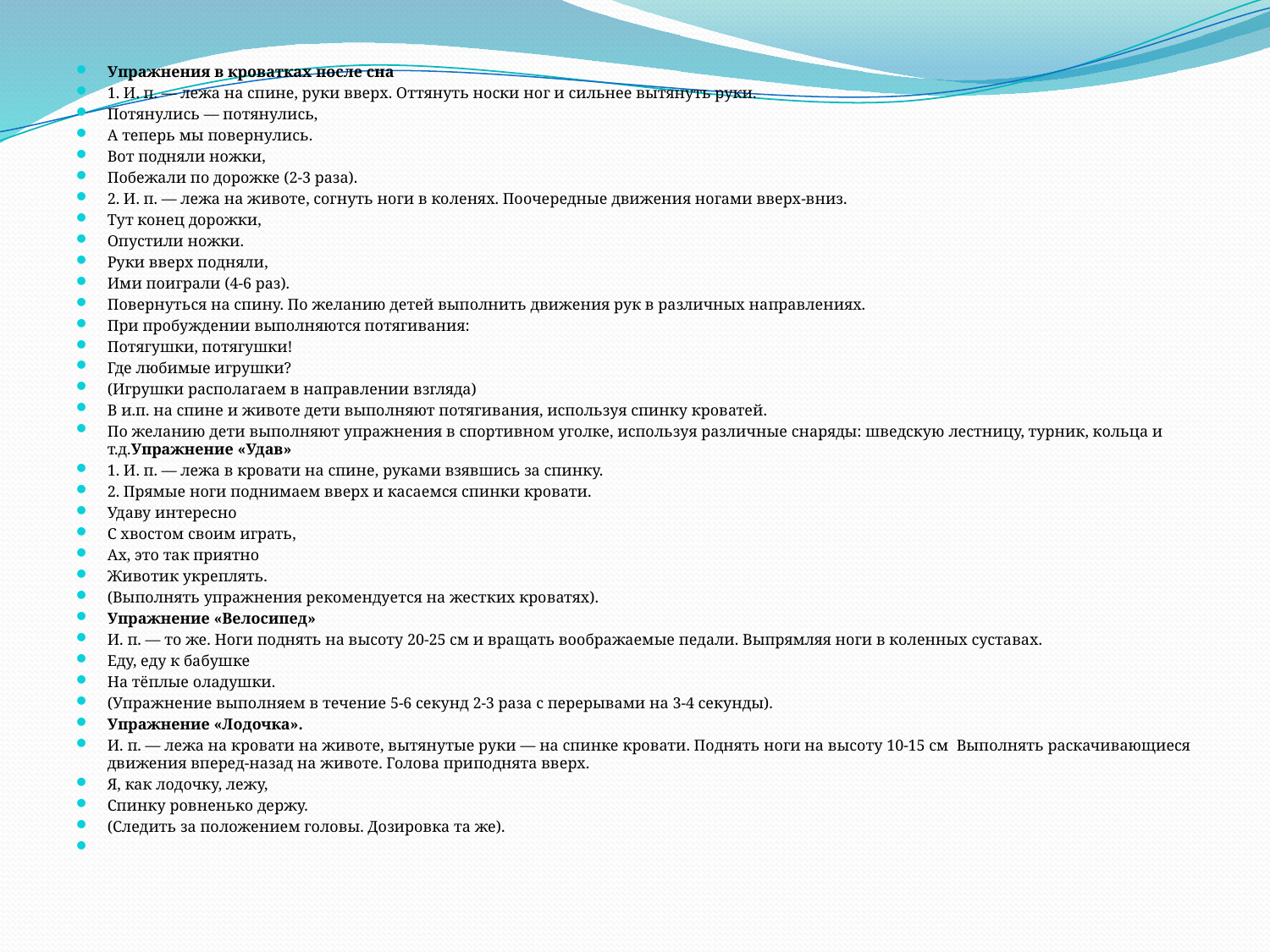

Упражнения в кроватках после сна
1. И. п. — лежа на спине, руки вверх. Оттянуть носки ног и сильнее вытянуть руки.
Потянулись — потянулись,
А теперь мы повернулись.
Вот подняли ножки,
Побежали по дорожке (2-3 раза).
2. И. п. — лежа на животе, согнуть ноги в коленях. Поочередные движения ногами вверх-вниз.
Тут конец дорожки,
Опустили ножки.
Руки вверх подняли,
Ими поиграли (4-6 раз).
Повернуться на спину. По желанию детей выполнить движения рук в различных направлениях.
При пробуждении выполняются потягивания:
Потягушки, потягушки!
Где любимые игрушки?
(Игрушки располагаем в направлении взгляда)
В и.п. на спине и животе дети выполняют потягивания, используя спинку кроватей.
По желанию дети выполняют упражнения в спортивном уголке, используя различные снаряды: шведскую лестницу, турник, кольца и т.д.Упражнение «Удав»
1. И. п. — лежа в кровати на спине, руками взявшись за спинку.
2. Прямые ноги поднимаем вверх и касаемся спинки кровати.
Удаву интересно
С хвостом своим играть,
Ах, это так приятно
Животик укреплять.
(Выполнять упражнения рекомендуется на жестких кроватях).
Упражнение «Велосипед»
И. п. — то же. Ноги поднять на высоту 20-25 см и вращать воображаемые педали. Выпрямляя ноги в коленных суставах.
Еду, еду к бабушке
На тёплые оладушки.
(Упражнение выполняем в течение 5-6 секунд 2-3 раза с перерывами на 3-4 секунды).
Упражнение «Лодочка».
И. п. — лежа на кровати на животе, вытянутые руки — на спинке кровати. Поднять ноги на высоту 10-15 см  Выполнять раскачивающиеся движения вперед-назад на животе. Голова приподнята вверх.
Я, как лодочку, лежу,
Спинку ровненько держу.
(Следить за положением головы. Дозировка та же).